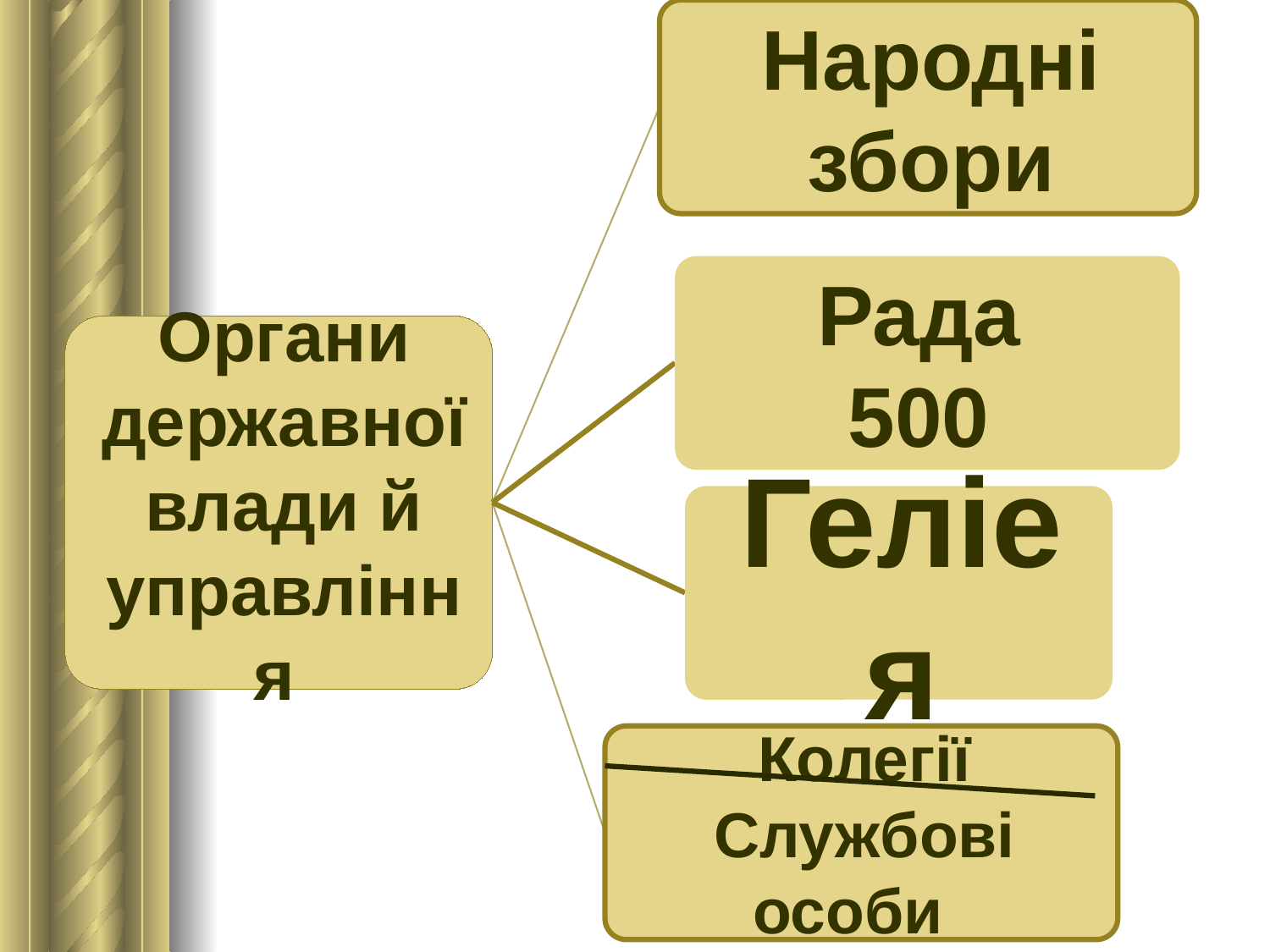

Органи державної влади й управління

Народні збори

Рада
500

Колегії
Службові особи

Геліея